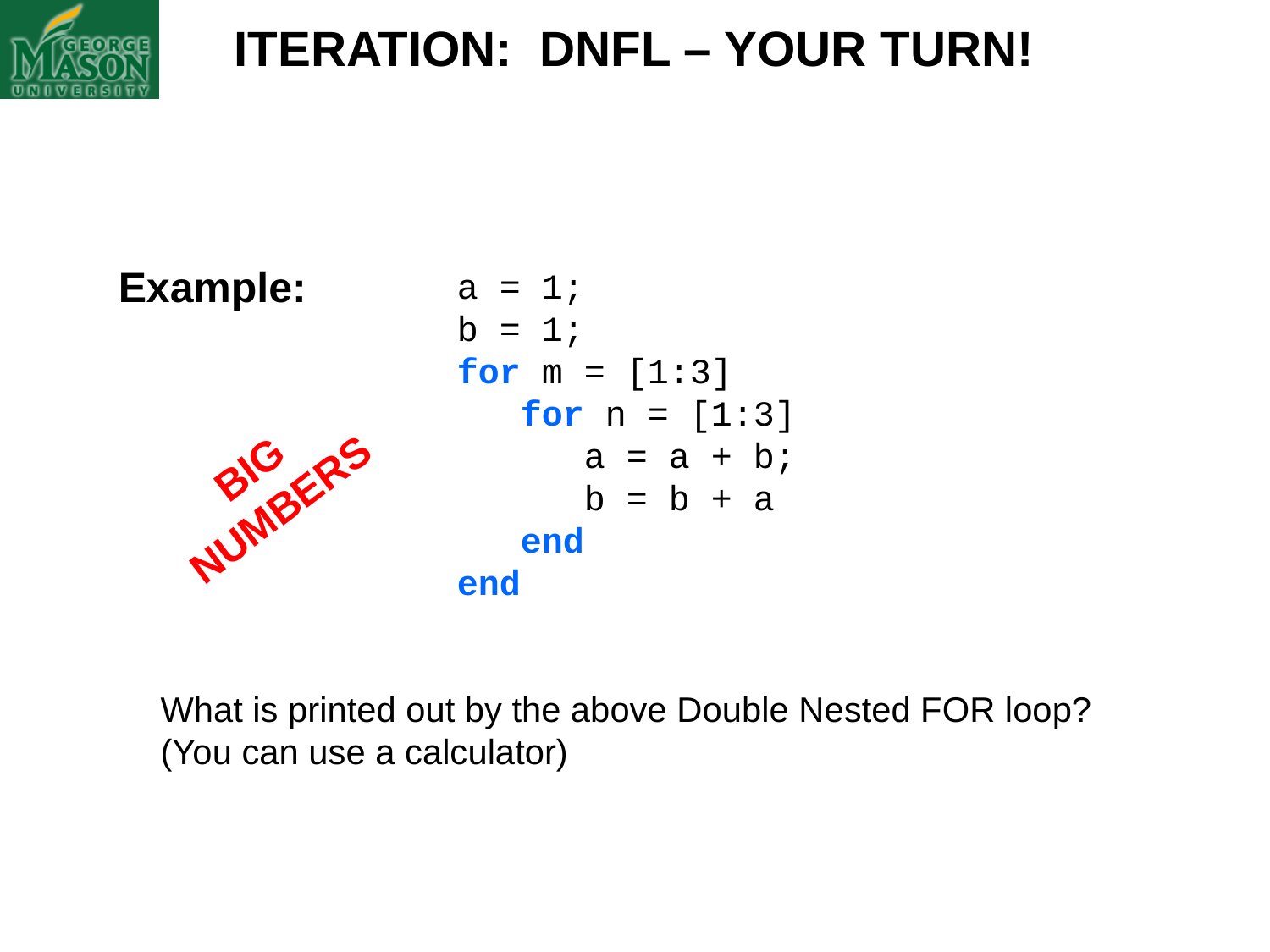

ITERATION:  DNFL – YOUR TURN!
Example:
		  a = 1;
		  b = 1;
		  for m = [1:3]
		     for n = [1:3]
	              a = a + b;
			  b = b + a
		     end
		  end

What is printed out by the above Double Nested FOR loop?
(You can use a calculator)
BIG NUMBERS